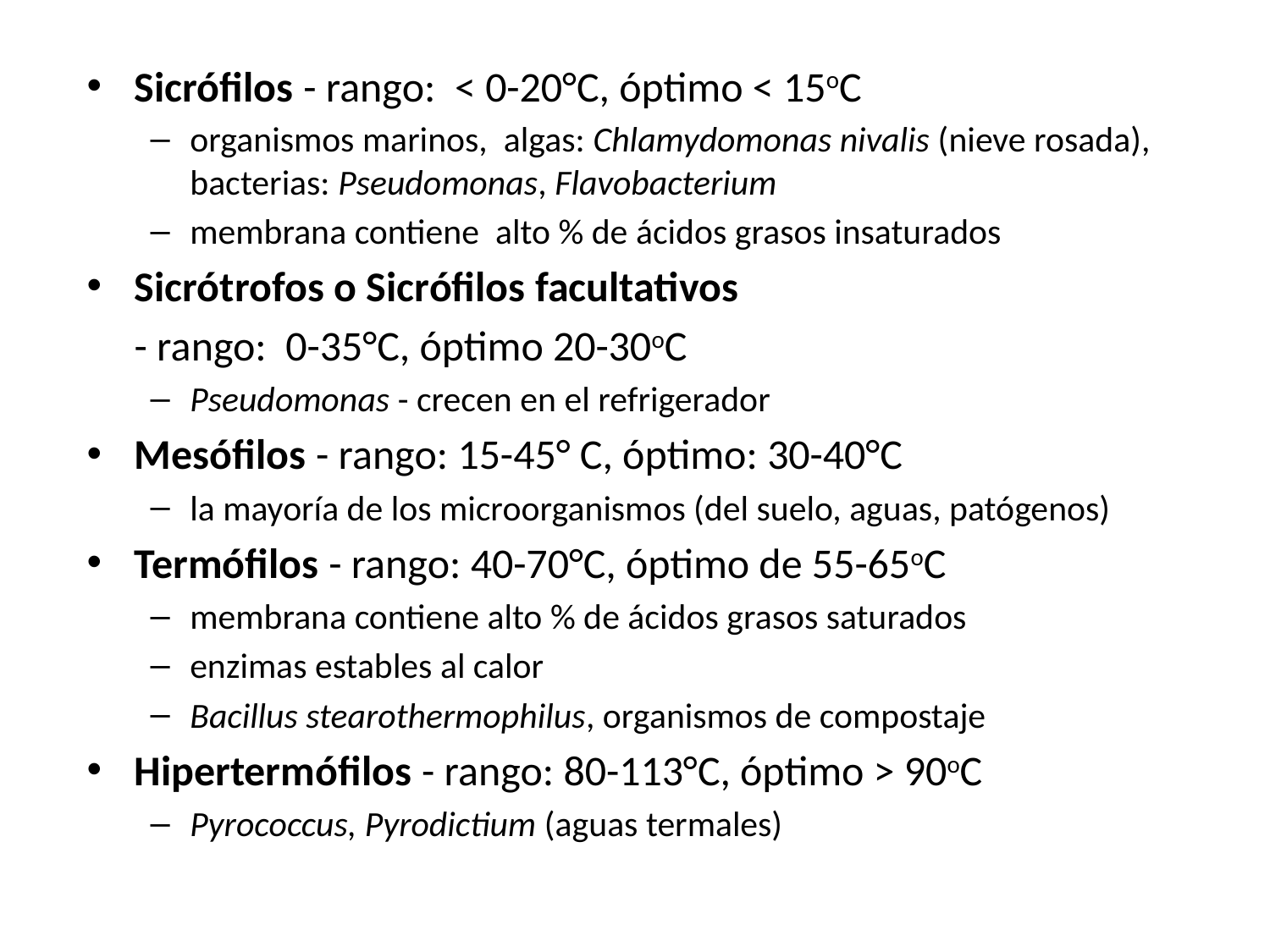

Sicrófilos - rango:  < 0-20°C, óptimo < 15oC
organismos marinos,  algas: Chlamydomonas nivalis (nieve rosada), bacterias: Pseudomonas, Flavobacterium
membrana contiene  alto % de ácidos grasos insaturados
Sicrótrofos o Sicrófilos facultativos
	- rango:  0-35°C, óptimo 20-30oC
Pseudomonas - crecen en el refrigerador
Mesófilos - rango: 15-45° C, óptimo: 30-40°C
la mayoría de los microorganismos (del suelo, aguas, patógenos)
Termófilos - rango: 40-70°C, óptimo de 55-65oC
membrana contiene alto % de ácidos grasos saturados
enzimas estables al calor
Bacillus stearothermophilus, organismos de compostaje
Hipertermófilos - rango: 80-113°C, óptimo > 90oC
Pyrococcus, Pyrodictium (aguas termales)